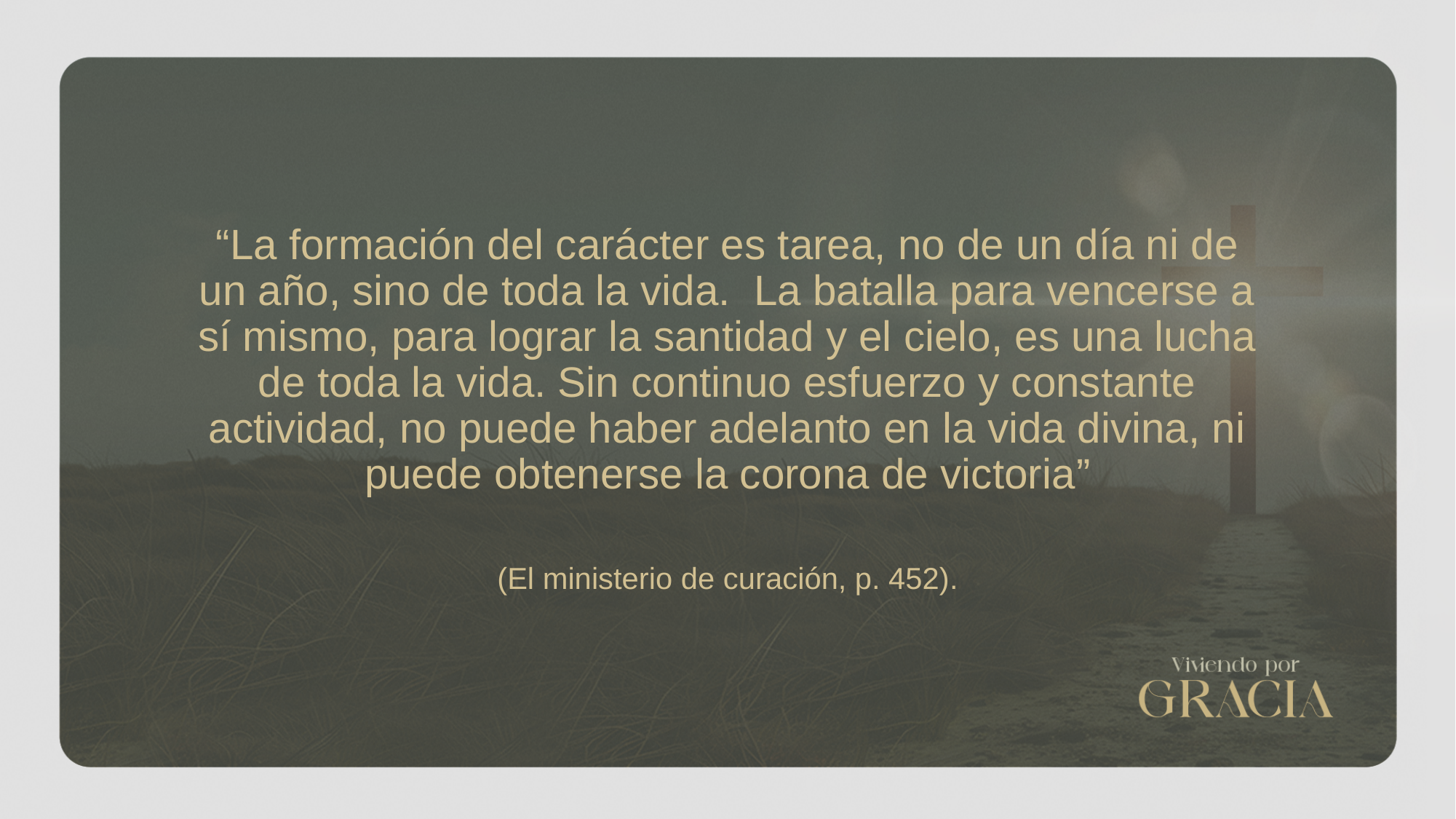

“La formación del carácter es tarea, no de un día ni de un año, sino de toda la vida.  La batalla para vencerse a sí mismo, para lograr la santidad y el cielo, es una lucha de toda la vida. Sin continuo esfuerzo y constante actividad, no puede haber adelanto en la vida divina, ni puede obtenerse la corona de victoria”
(El ministerio de curación, p. 452).